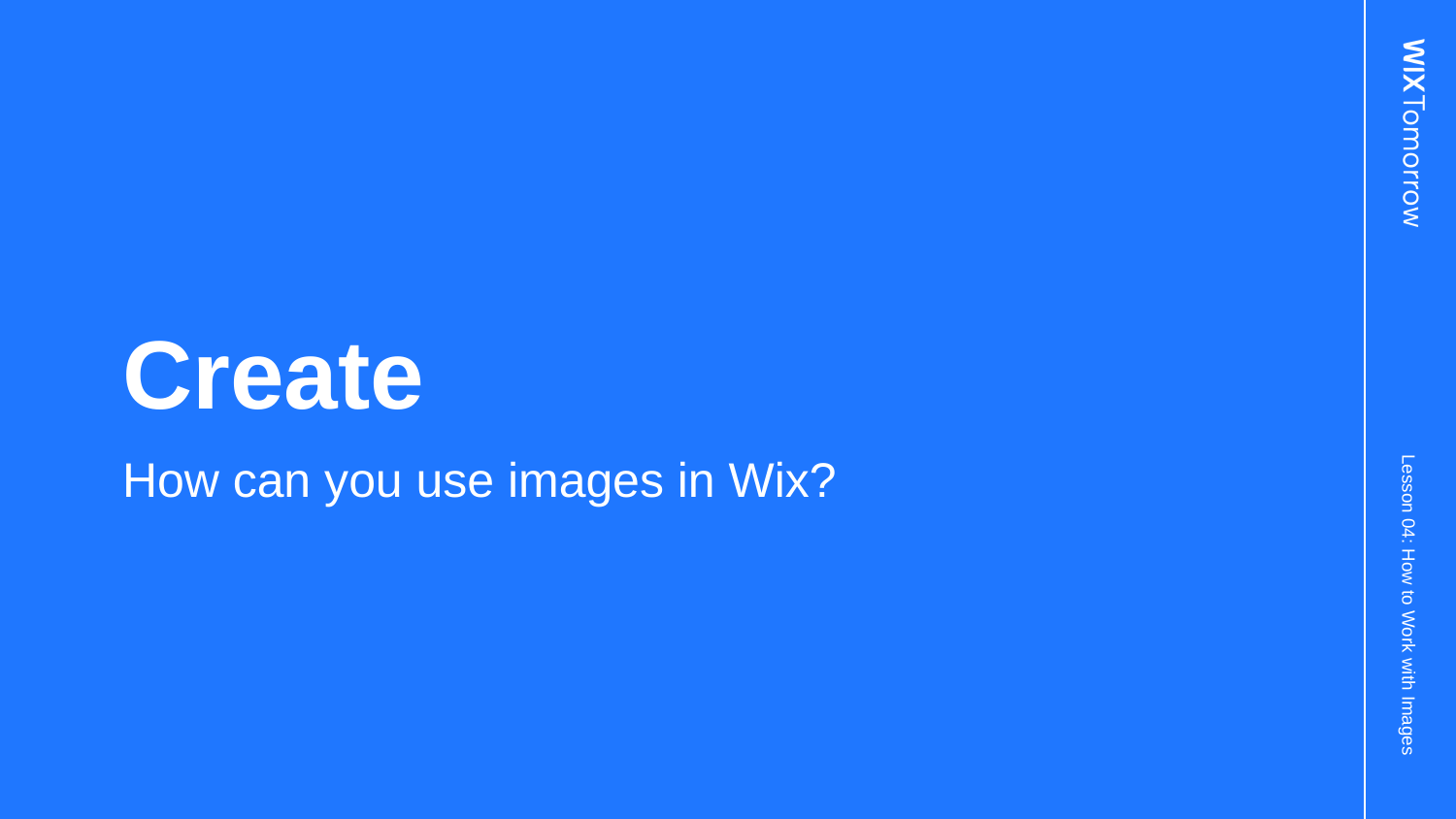

# Create
How can you use images in Wix?